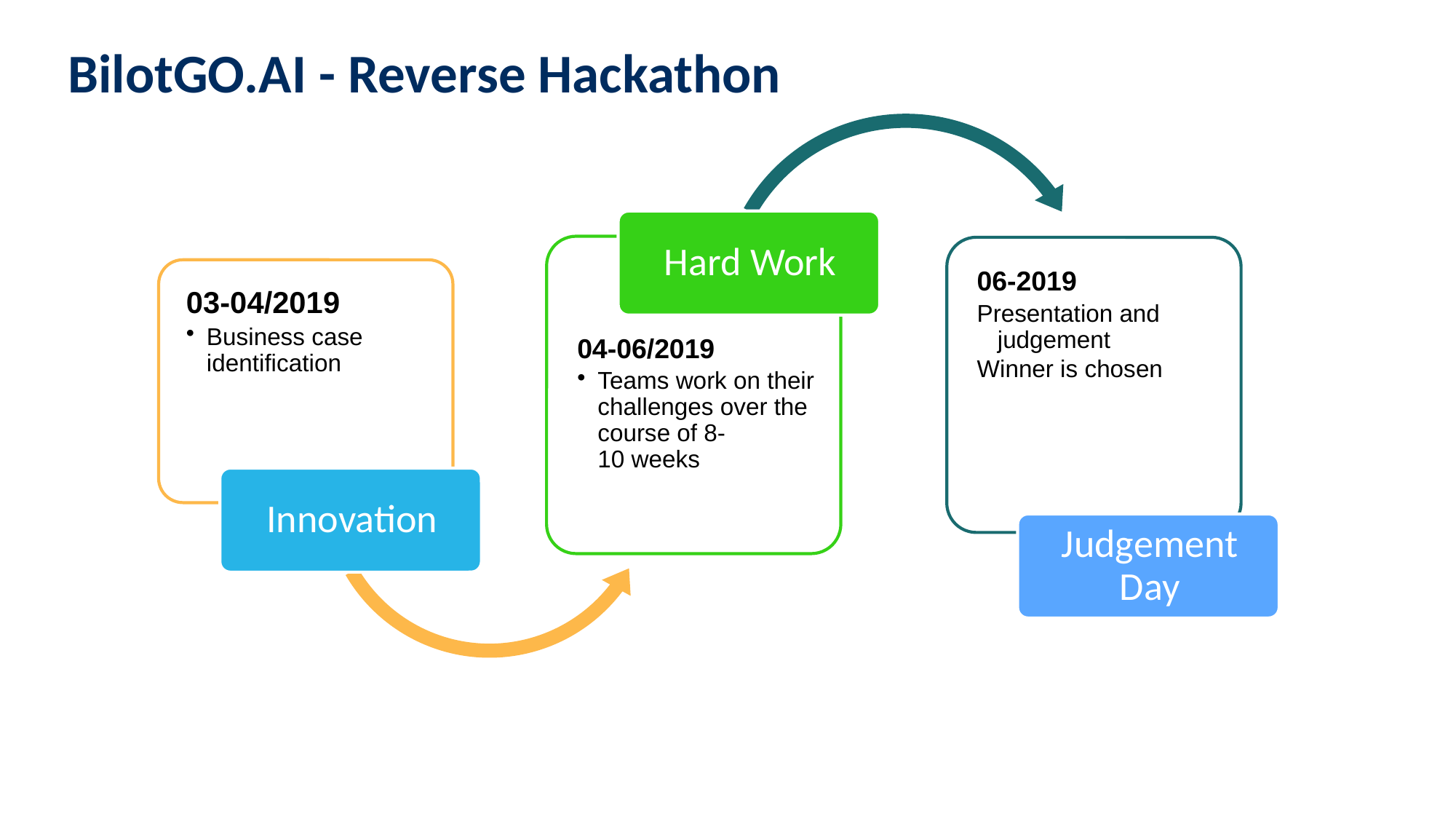

5
# BilotGO.AI - Reverse Hackathon
03-04/2019
Business case identification
Innovation
04-06/2019
Teams work on their challenges over the course of 8-10 weeks

Hard Work
06-2019
Presentation and judgement
Winner is chosen
Judgement Day